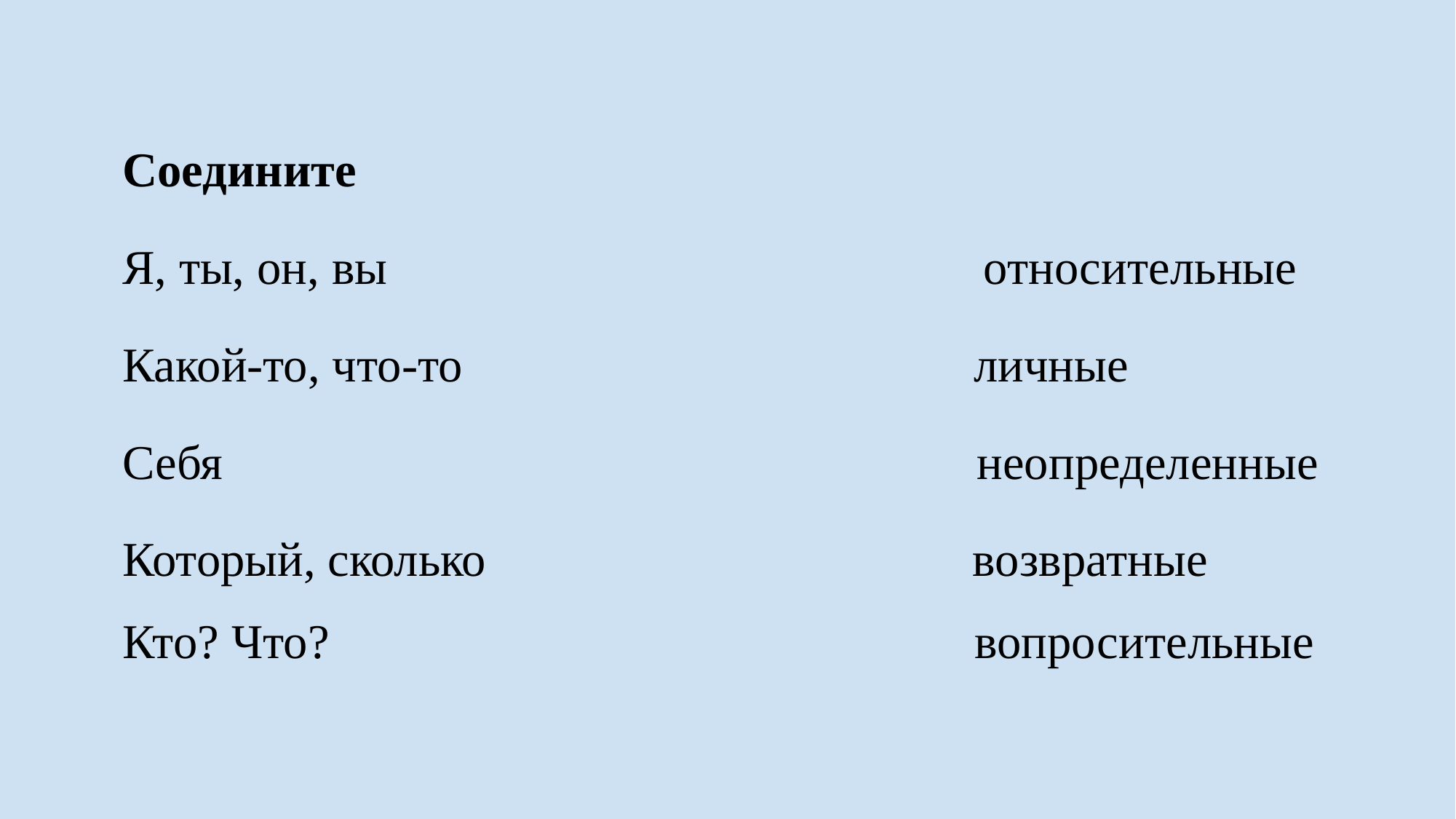

Соедините
Я, ты, он, вы                                                 относительные
Какой-то, что-то                                          личные
Себя                                                              неопределенные
Который, сколько                                        возвратные
Кто? Что?                                                     вопросительные